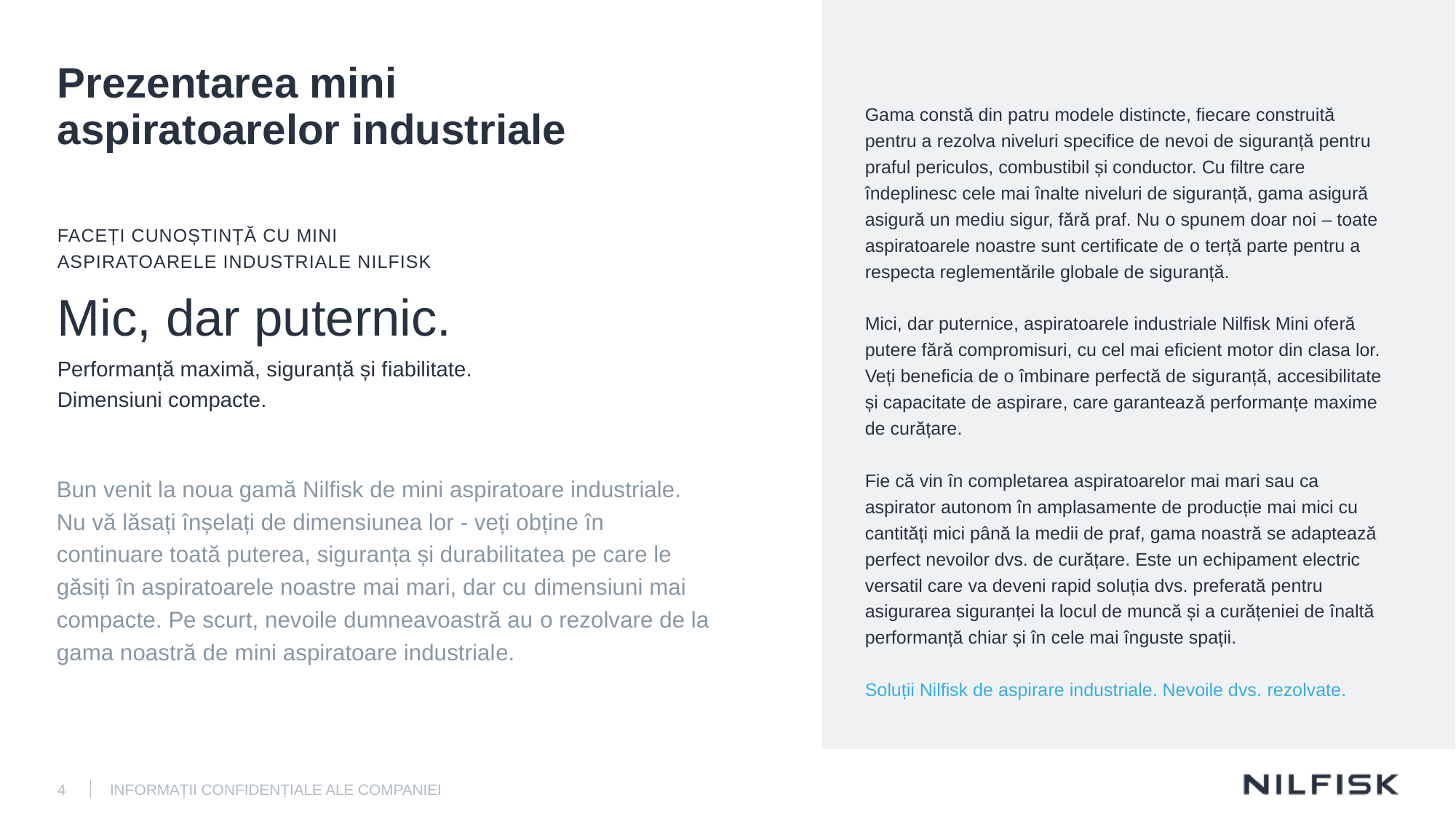

Gama constă din patru modele distincte, fiecare construită pentru a rezolva niveluri specifice de nevoi de siguranță pentru praful periculos, combustibil și conductor. Cu filtre care îndeplinesc cele mai înalte niveluri de siguranță, gama asigură asigură un mediu sigur, fără praf. Nu o spunem doar noi – toate aspiratoarele noastre sunt certificate de o terță parte pentru a respecta reglementările globale de siguranță.

Mici, dar puternice, aspiratoarele industriale Nilfisk Mini oferă putere fără compromisuri, cu cel mai eficient motor din clasa lor. Veți beneficia de o îmbinare perfectă de siguranță, accesibilitate și capacitate de aspirare, care garantează performanțe maxime de curățare.

Fie că vin în completarea aspiratoarelor mai mari sau ca aspirator autonom în amplasamente de producție mai mici cu cantități mici până la medii de praf, gama noastră se adaptează perfect nevoilor dvs. de curățare. Este un echipament electric versatil care va deveni rapid soluția dvs. preferată pentru asigurarea siguranței la locul de muncă și a curățeniei de înaltă performanță chiar și în cele mai înguste spații.

Soluții Nilfisk de aspirare industriale. Nevoile dvs. rezolvate.
# Prezentarea mini aspiratoarelor industriale
FACEȚI CUNOȘTINȚĂ CU MINI
ASPIRATOARELE INDUSTRIALE NILFISK
Mic, dar puternic.
Performanță maximă, siguranță și fiabilitate. Dimensiuni compacte.
Bun venit la noua gamă Nilfisk de mini aspiratoare industriale. Nu vă lăsați înșelați de dimensiunea lor - veți obține în continuare toată puterea, siguranța și durabilitatea pe care le găsiți în aspiratoarele noastre mai mari, dar cu dimensiuni mai compacte. Pe scurt, nevoile dumneavoastră au o rezolvare de la gama noastră de mini aspiratoare industriale.
INFORMAȚII CONFIDENȚIALE ALE COMPANIEI
4